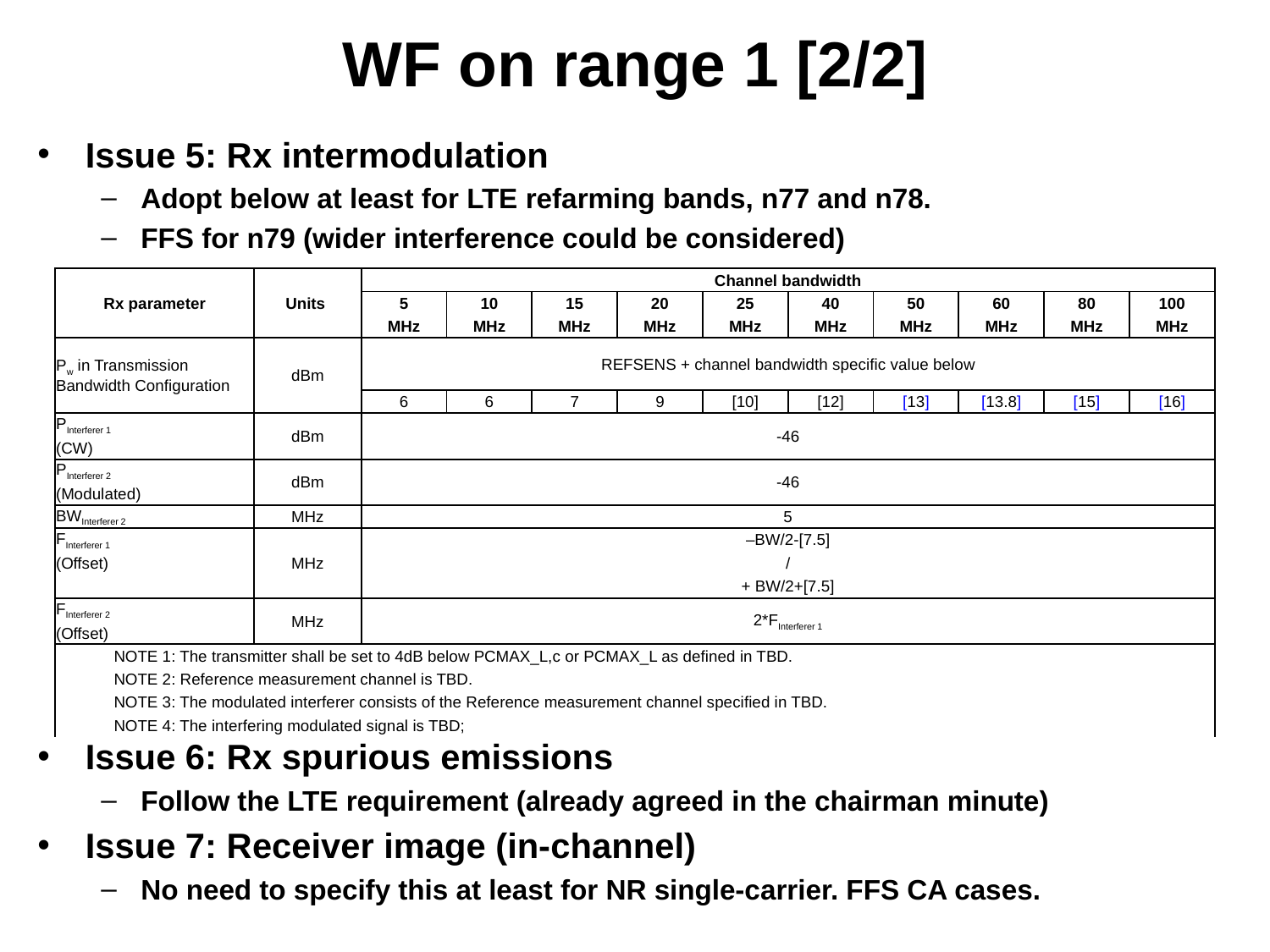

# WF on range 1 [2/2]
Issue 5: Rx intermodulation
Adopt below at least for LTE refarming bands, n77 and n78.
FFS for n79 (wider interference could be considered)

Issue 6: Rx spurious emissions
Follow the LTE requirement (already agreed in the chairman minute)
Issue 7: Receiver image (in-channel)
No need to specify this at least for NR single-carrier. FFS CA cases.
| Rx parameter | Units | Channel bandwidth |  |  |  |  |  |  |  |  |  |
| --- | --- | --- | --- | --- | --- | --- | --- | --- | --- | --- | --- |
|  |  | 5 | 10 | 15 | 20 | 25 | 40 | 50 | 60 | 80 | 100 |
|  |  | MHz | MHz | MHz | MHz | MHz | MHz | MHz | MHz | MHz | MHz |
| Pw in Transmission Bandwidth Configuration | dBm | REFSENS + channel bandwidth specific value below |  |  |  |  |  |  |  |  |  |
|  |  | 6 | 6 | 7 | 9 | [10] | [12] | [13] | [13.8] | [15] | [16] |
| PInterferer 1 | dBm | -46 |  |  |  |  |  |  |  |  |  |
| (CW) |  |  |  |  |  |  |  |  |  |  |  |
| PInterferer 2 | dBm | -46 |  |  |  |  |  |  |  |  |  |
| (Modulated) |  |  |  |  |  |  |  |  |  |  |  |
| BWInterferer 2 | MHz | 5 |  |  |  |  |  |  |  |  |  |
| FInterferer 1 | MHz | –BW/2-[7.5] |  |  |  |  |  |  |  |  |  |
| (Offset) |  | / |  |  |  |  |  |  |  |  |  |
|  |  | + BW/2+[7.5] |  |  |  |  |  |  |  |  |  |
| FInterferer 2 | MHz | 2\*FInterferer 1 |  |  |  |  |  |  |  |  |  |
| (Offset) |  |  |  |  |  |  |  |  |  |  |  |
| NOTE 1: The transmitter shall be set to 4dB below PCMAX\_L,c or PCMAX\_L as defined in TBD. |  |  |  |  |  |  |  |  |  |  |  |
| NOTE 2: Reference measurement channel is TBD. |  |  |  |  |  |  |  |  |  |  |  |
| NOTE 3: The modulated interferer consists of the Reference measurement channel specified in TBD. |  |  |  |  |  |  |  |  |  |  |  |
| NOTE 4: The interfering modulated signal is TBD; |  |  |  |  |  |  |  |  |  |  |  |